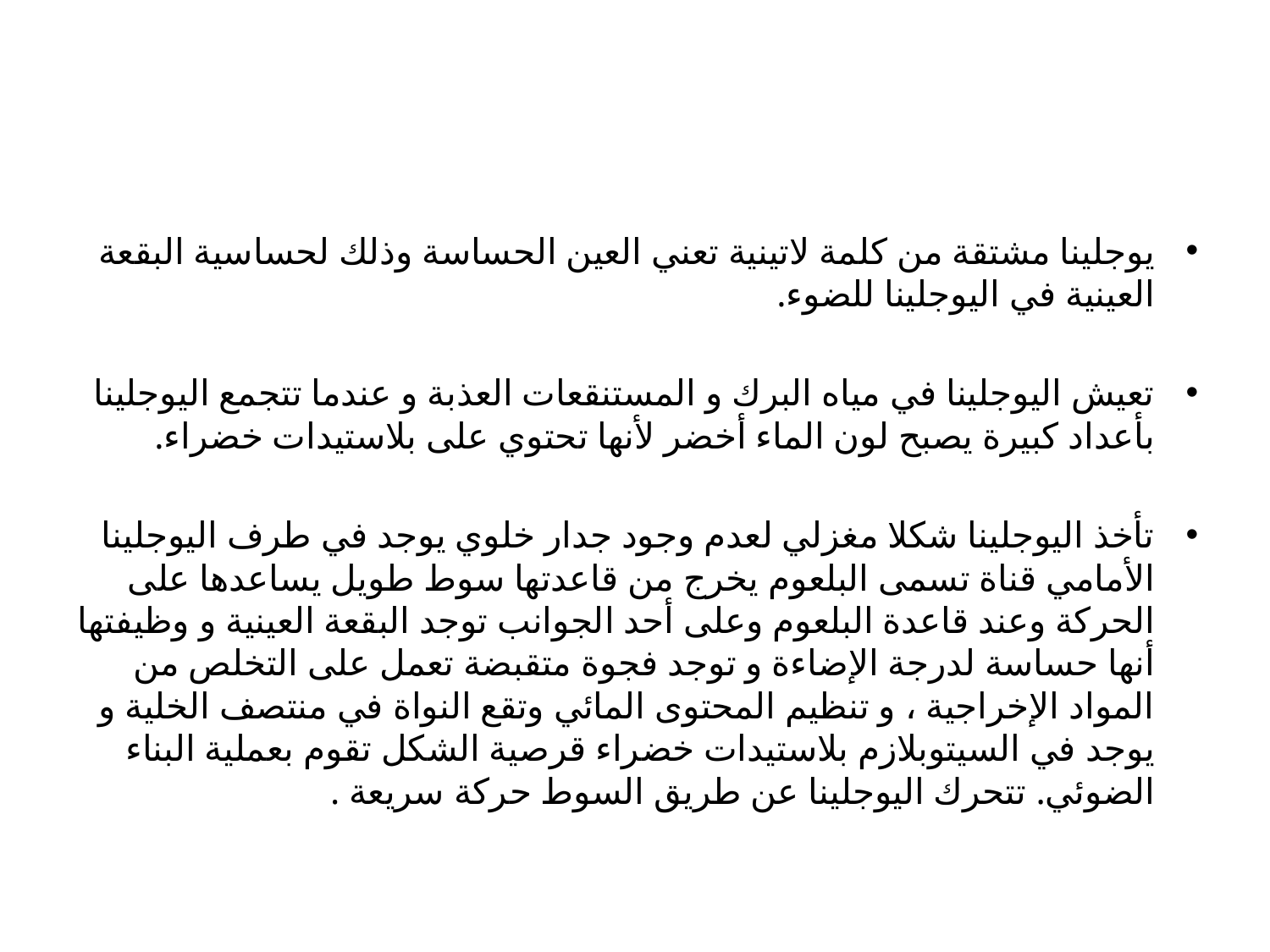

يوجلينا مشتقة من كلمة لاتينية تعني العين الحساسة وذلك لحساسية البقعة العينية في اليوجلينا للضوء.

تعيش اليوجلينا في مياه البرك و المستنقعات العذبة و عندما تتجمع اليوجلينا بأعداد كبيرة يصبح لون الماء أخضر لأنها تحتوي على بلاستيدات خضراء.

تأخذ اليوجلينا شكلا مغزلي لعدم وجود جدار خلوي يوجد في طرف اليوجلينا الأمامي قناة تسمى البلعوم يخرج من قاعدتها سوط طويل يساعدها على الحركة وعند قاعدة البلعوم وعلى أحد الجوانب توجد البقعة العينية و وظيفتها أنها حساسة لدرجة الإضاءة و توجد فجوة متقبضة تعمل على التخلص من المواد الإخراجية ، و تنظيم المحتوى المائي وتقع النواة في منتصف الخلية و يوجد في السيتوبلازم بلاستيدات خضراء قرصية الشكل تقوم بعملية البناء الضوئي. تتحرك اليوجلينا عن طريق السوط حركة سريعة .